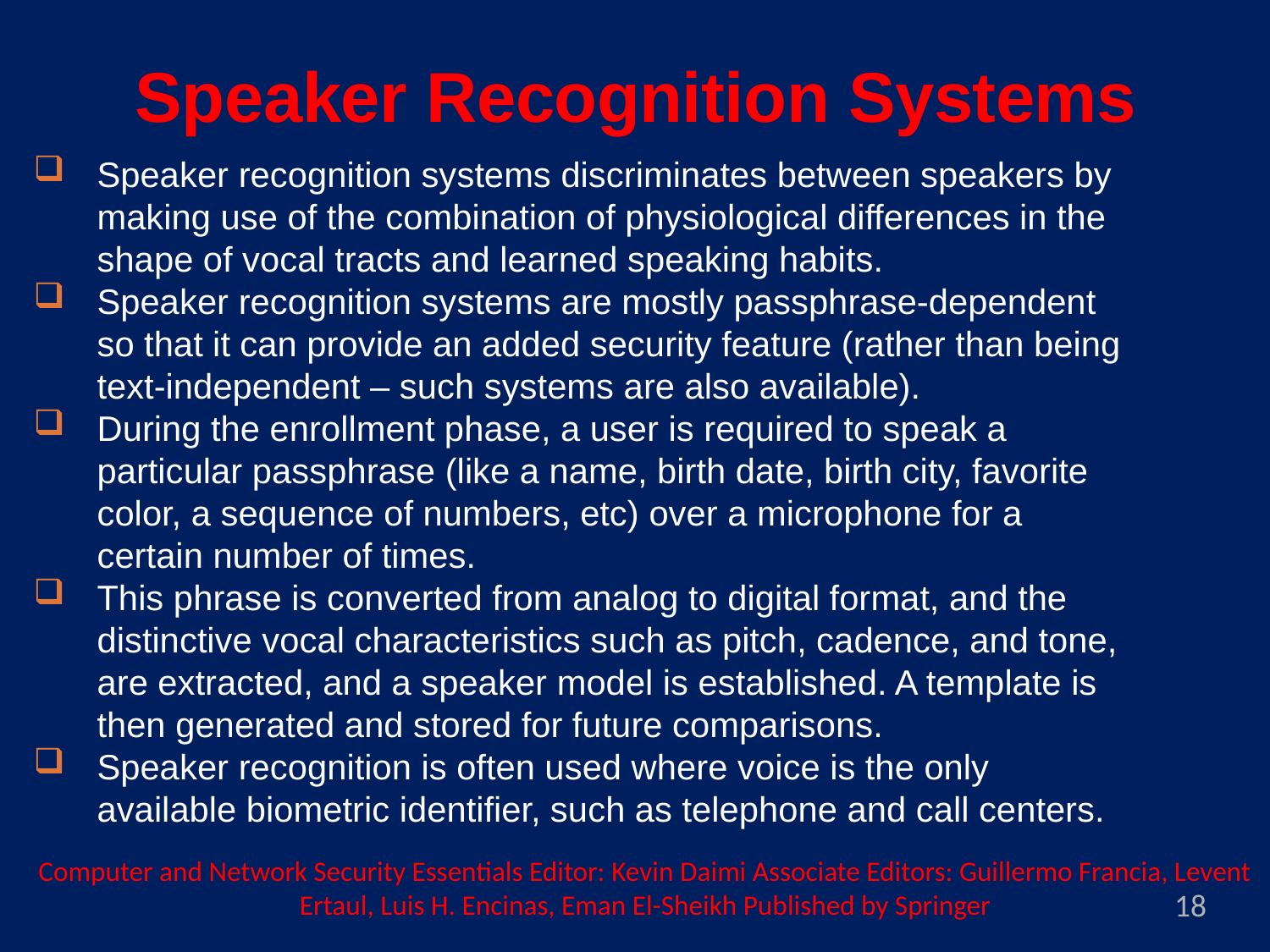

Speaker Recognition Systems
Speaker recognition systems discriminates between speakers by making use of the combination of physiological differences in the shape of vocal tracts and learned speaking habits.
Speaker recognition systems are mostly passphrase-dependent so that it can provide an added security feature (rather than being text-independent – such systems are also available).
During the enrollment phase, a user is required to speak a particular passphrase (like a name, birth date, birth city, favorite color, a sequence of numbers, etc) over a microphone for a certain number of times.
This phrase is converted from analog to digital format, and the distinctive vocal characteristics such as pitch, cadence, and tone, are extracted, and a speaker model is established. A template is then generated and stored for future comparisons.
Speaker recognition is often used where voice is the only available biometric identifier, such as telephone and call centers.
Computer and Network Security Essentials Editor: Kevin Daimi Associate Editors: Guillermo Francia, Levent Ertaul, Luis H. Encinas, Eman El-Sheikh Published by Springer
18